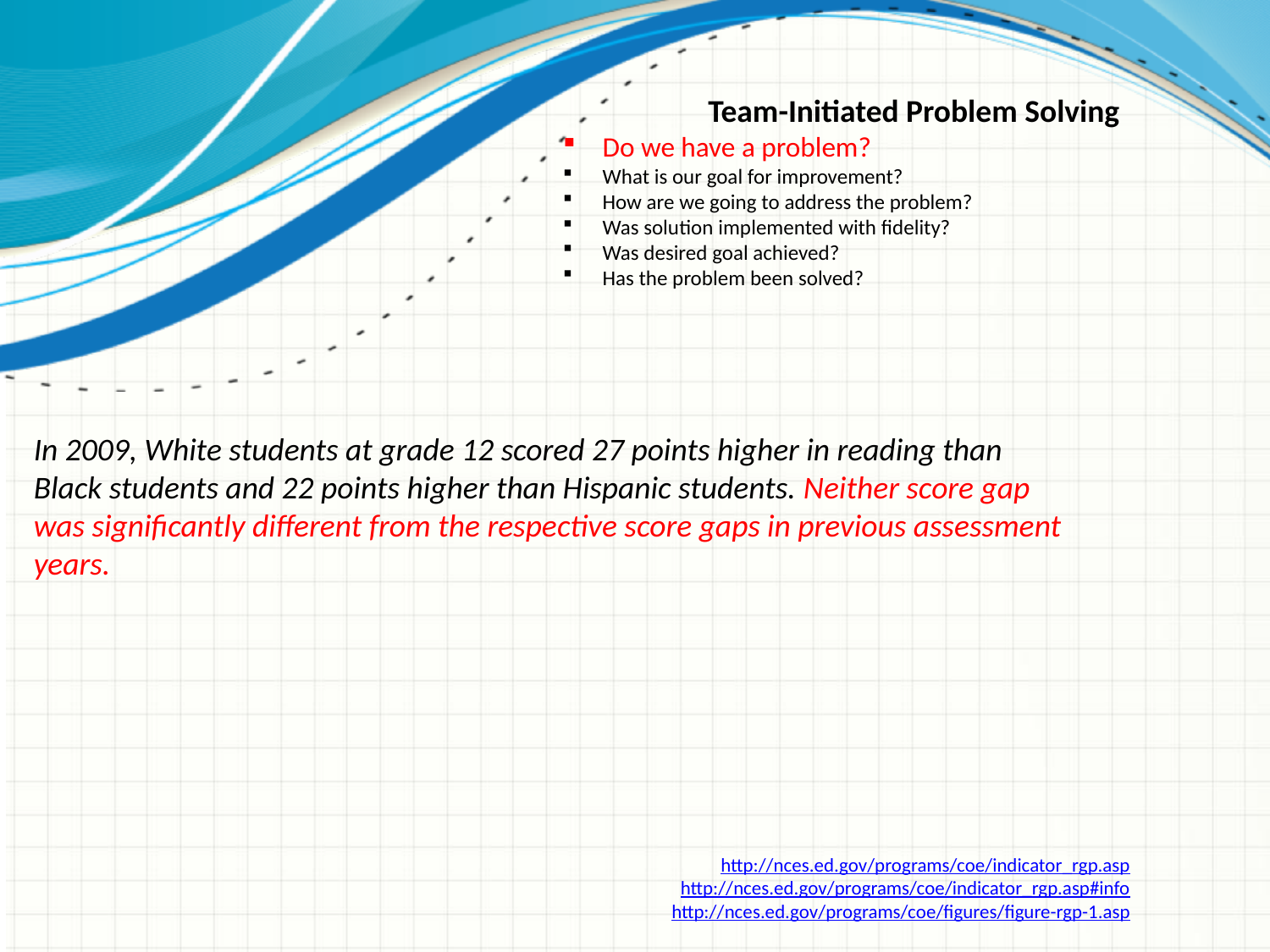

Team-Initiated Problem Solving
Do we have a problem?
What is our goal for improvement?
How are we going to address the problem?
Was solution implemented with fidelity?
Was desired goal achieved?
Has the problem been solved?
In 2009, White students at grade 12 scored 27 points higher in reading than Black students and 22 points higher than Hispanic students. Neither score gap was significantly different from the respective score gaps in previous assessment years.
http://nces.ed.gov/programs/coe/indicator_rgp.asp
http://nces.ed.gov/programs/coe/indicator_rgp.asp#info
http://nces.ed.gov/programs/coe/figures/figure-rgp-1.asp